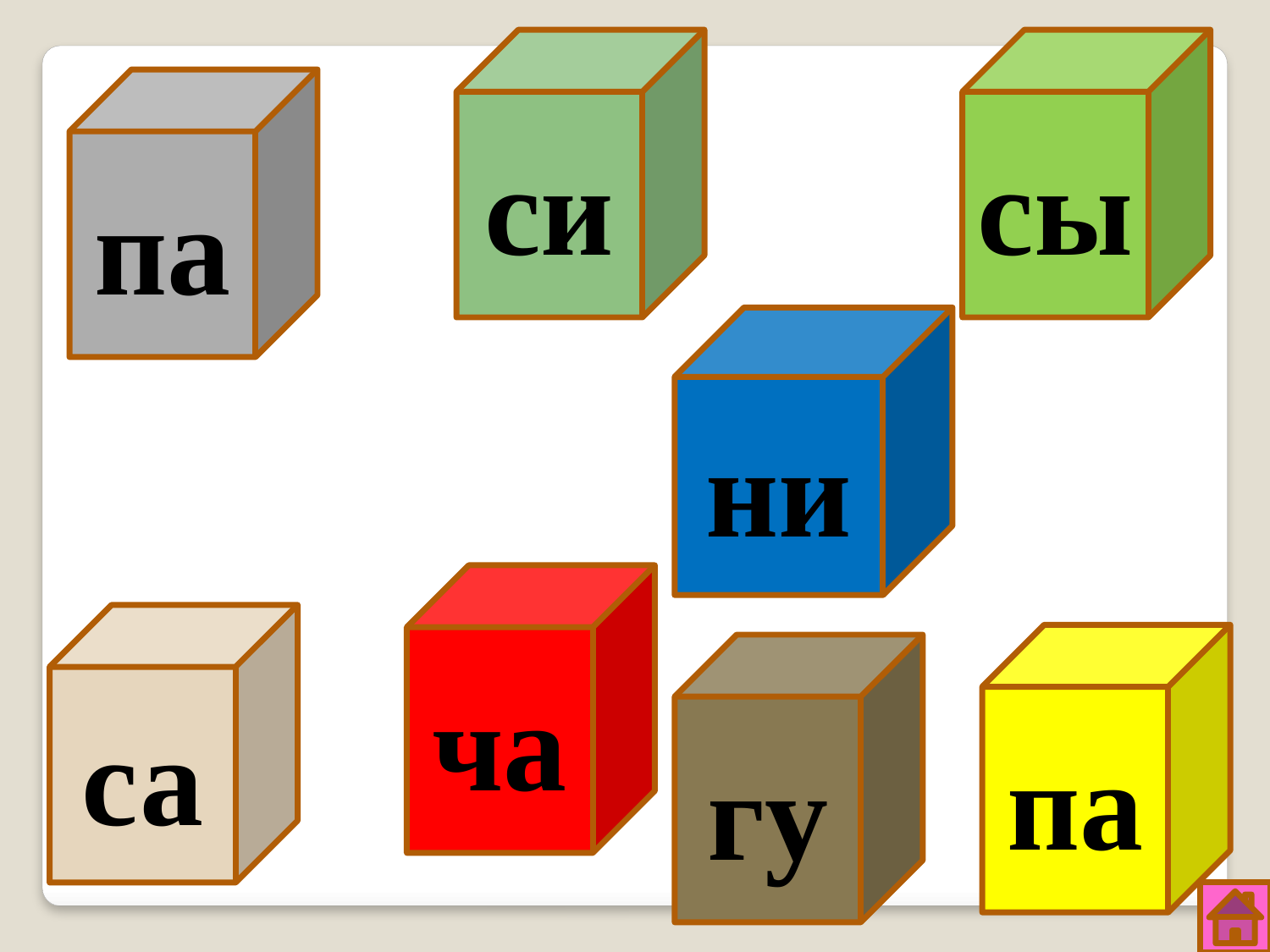

си
сы
па
ни
ча
са
па
гу